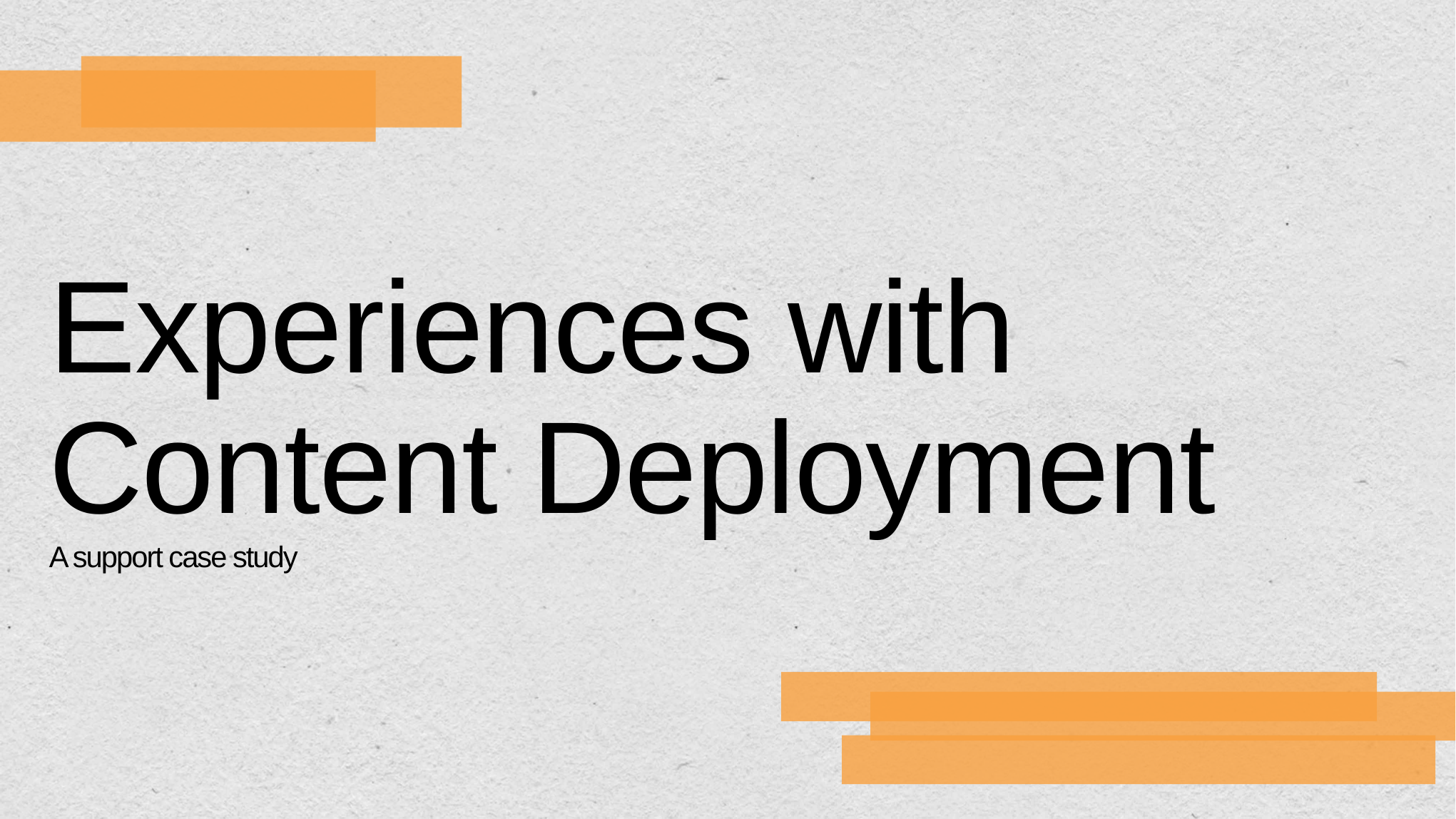

# Experiences with Content Deployment A support case study